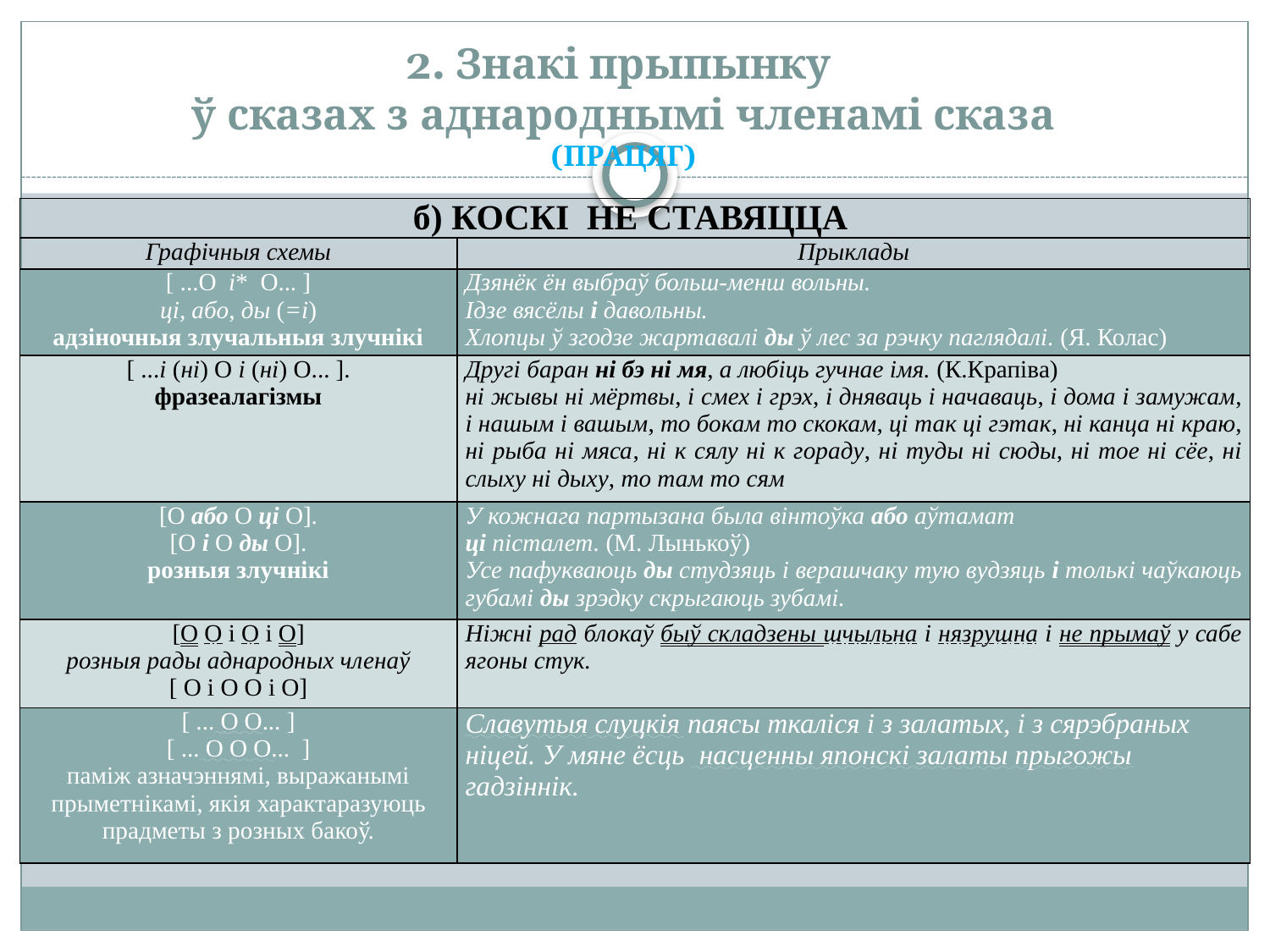

# 2. Знакі прыпынку ў сказах з аднароднымі членамі сказа (ПРАЦЯГ)
| б) КОСКІ НЕ СТАВЯЦЦА |  |
| --- | --- |
| Графічныя схемы | Прыклады |
| [ ...О і\* O... ] ці, або, ды (=і) адзіночныя злучальныя злучнікі | Дзянёк ён выбраў больш-менш вольны. Ідзе вясёлы і давольны. Хлопцы ў згодзе жартавалі ды ў лес за рэчку паглядалі. (Я. Колас) |
| [ ...і (ні) О і (ні) O... ]. фразеалагізмы | Другі баран ні бэ ні мя, а любіць гучнае імя. (К.Крапіва) ні жывы ні мёртвы, і смех і грэх, і дняваць і начаваць, і дома і замужам, і нашым і вашым, то бокам то скокам, ці так ці гэтак, ні канца ні краю, ні рыба ні мяса, ні к сялу ні к гораду, ні туды ні сюды, ні тое ні сёе, ні слыху ні дыху, то там то сям |
| [О або О ці О]. [О і О ды О]. розныя злучнікі | У кожнага партызана была вінтоўка або аўтамат ці пісталет. (М. Лынькоў) Усе пафукваюць ды студзяць і верашчаку тую вудзяць і толькі чаўкаюць губамі ды зрэдку скрыгаюць зубамі. |
| [О О і О і О] розныя рады аднародных членаў [ О і О О і О] | Ніжні рад блокаў быў складзены шчыльна і нязрушна і не прымаў у сабе ягоны стук. |
| [ ... О О... ] [ ... О О О... ] паміж азначэннямі, выражанымі прыметнікамі, якія характаразуюць прадметы з розных бакоў. | Славутыя слуцкія паясы ткалiся і з залатых, і з сярэбраных нiцей. У мяне ёсць насценны японскі залаты прыгожы гадзіннік. |